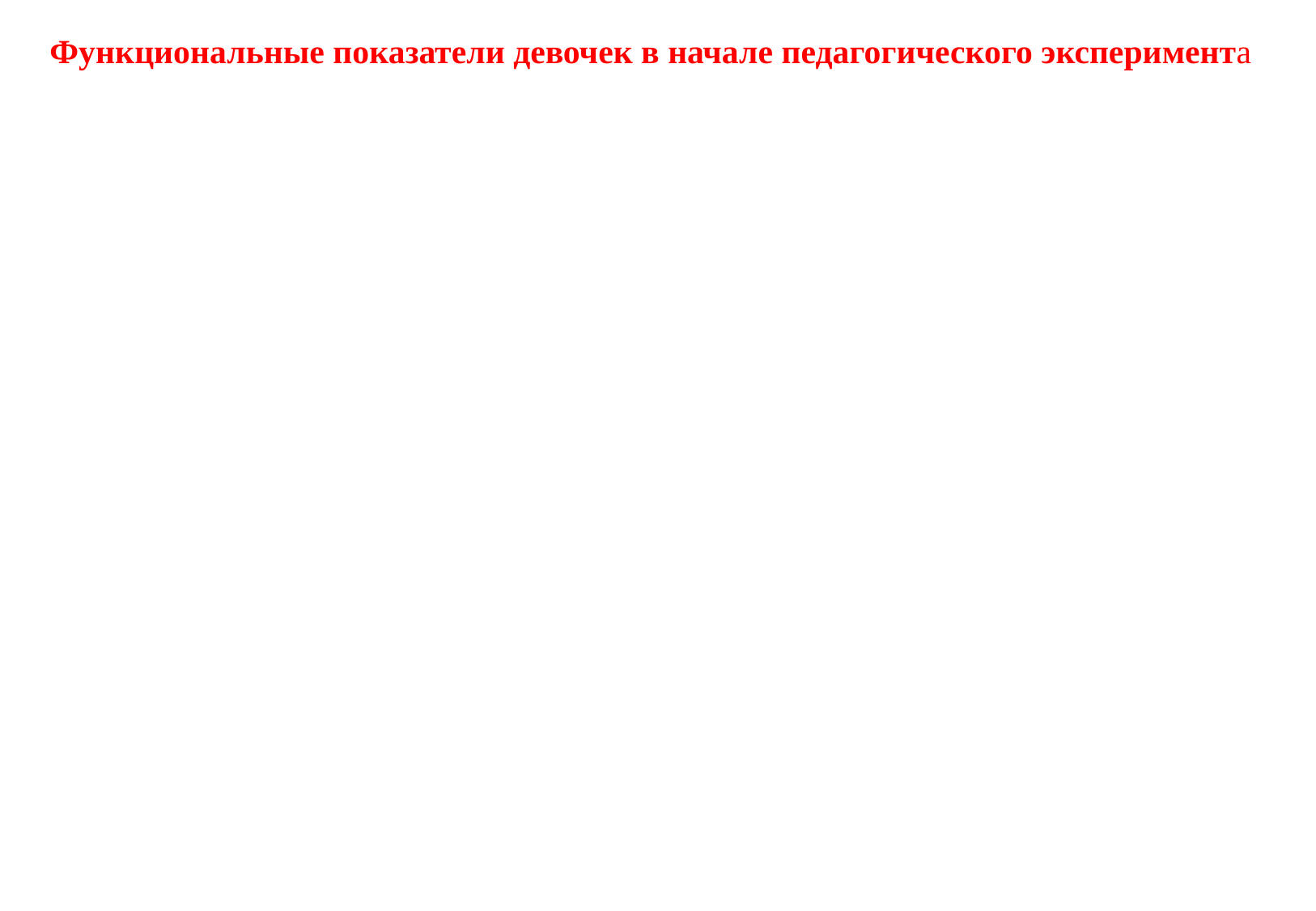

Функциональные показатели девочек в начале педагогического эксперимента
#